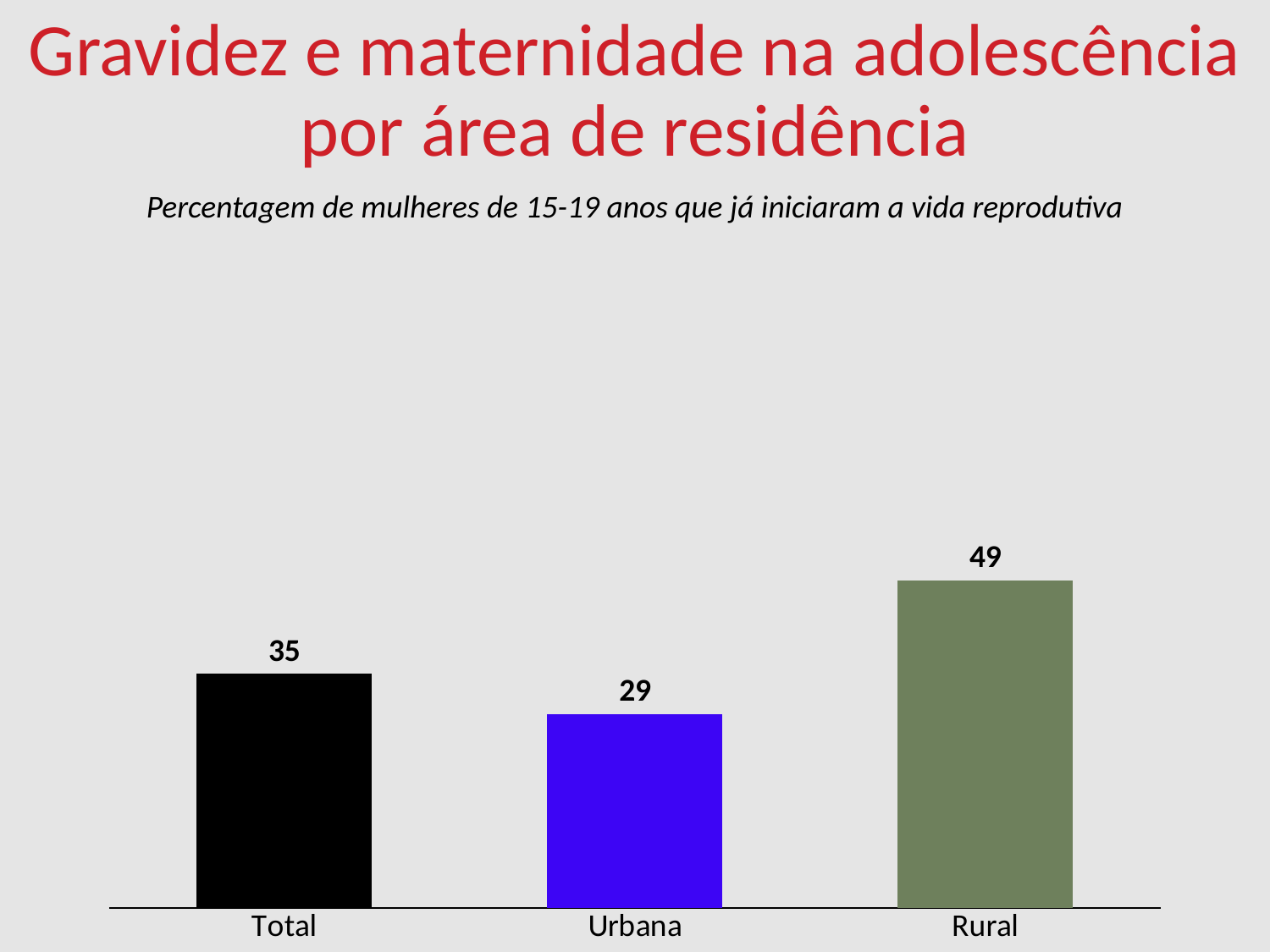

Gravidez e maternidade na adolescência por área de residência
Percentagem de mulheres de 15-19 anos que já iniciaram a vida reprodutiva

### Chart

| Category | Column1 |
|---|---|
| Total | 35.0 |
| Urbana | 29.0 |
| Rural | 49.0 |